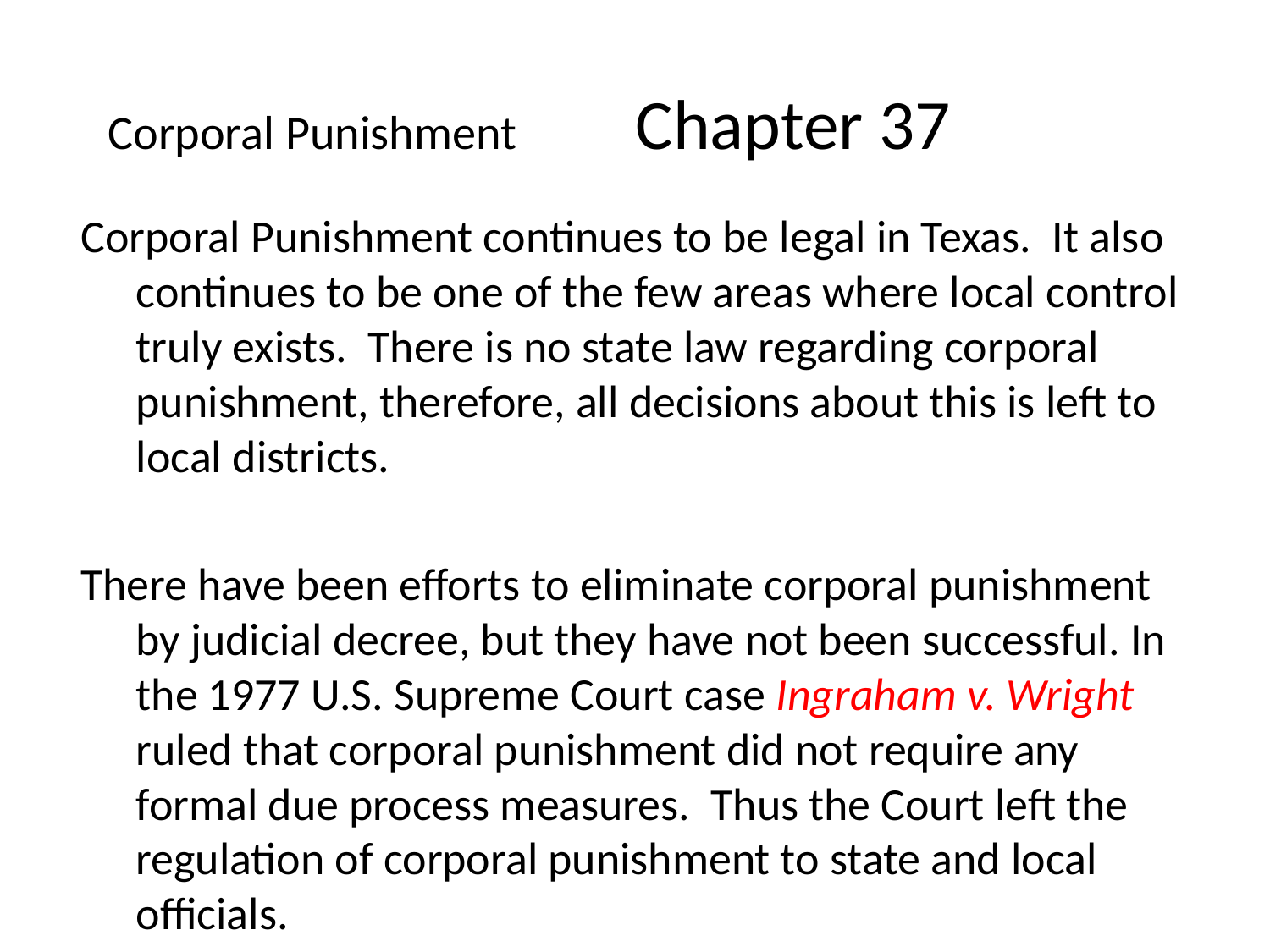

# Corporal Punishment           Chapter 37
Corporal Punishment continues to be legal in Texas.  It also continues to be one of the few areas where local control truly exists.  There is no state law regarding corporal punishment, therefore, all decisions about this is left to local districts.

There have been efforts to eliminate corporal punishment by judicial decree, but they have not been successful. In the 1977 U.S. Supreme Court case Ingraham v. Wright ruled that corporal punishment did not require any formal due process measures.  Thus the Court left the regulation of corporal punishment to state and local officials.